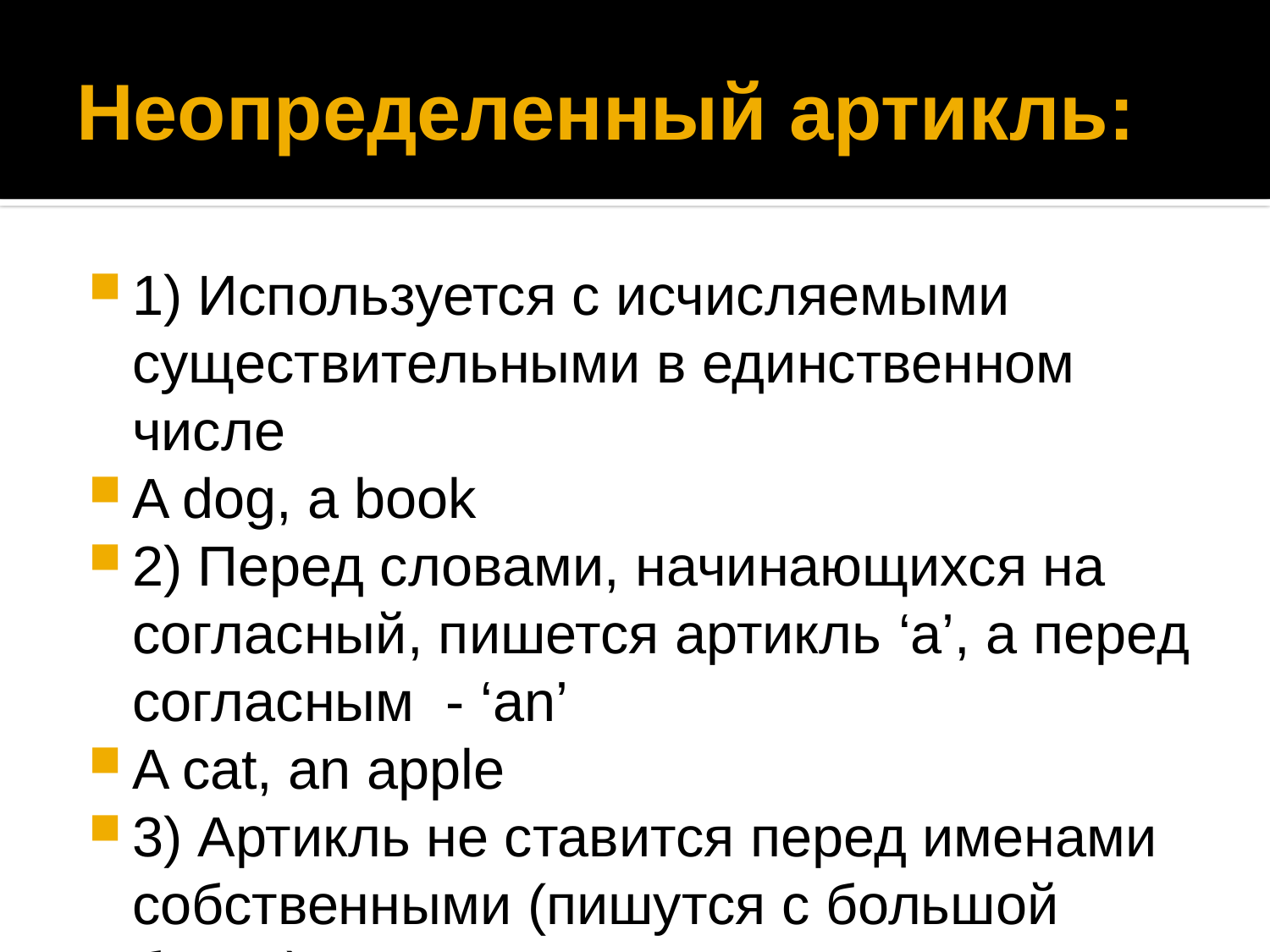

# Неопределенный артикль:
1) Используется с исчисляемыми существительными в единственном числе
A dog, a book
2) Перед словами, начинающихся на согласный, пишется артикль ‘a’, а перед согласным  - ‘an’
A cat, an apple
3) Артикль не ставится перед именами собственными (пишутся с большой буквы)